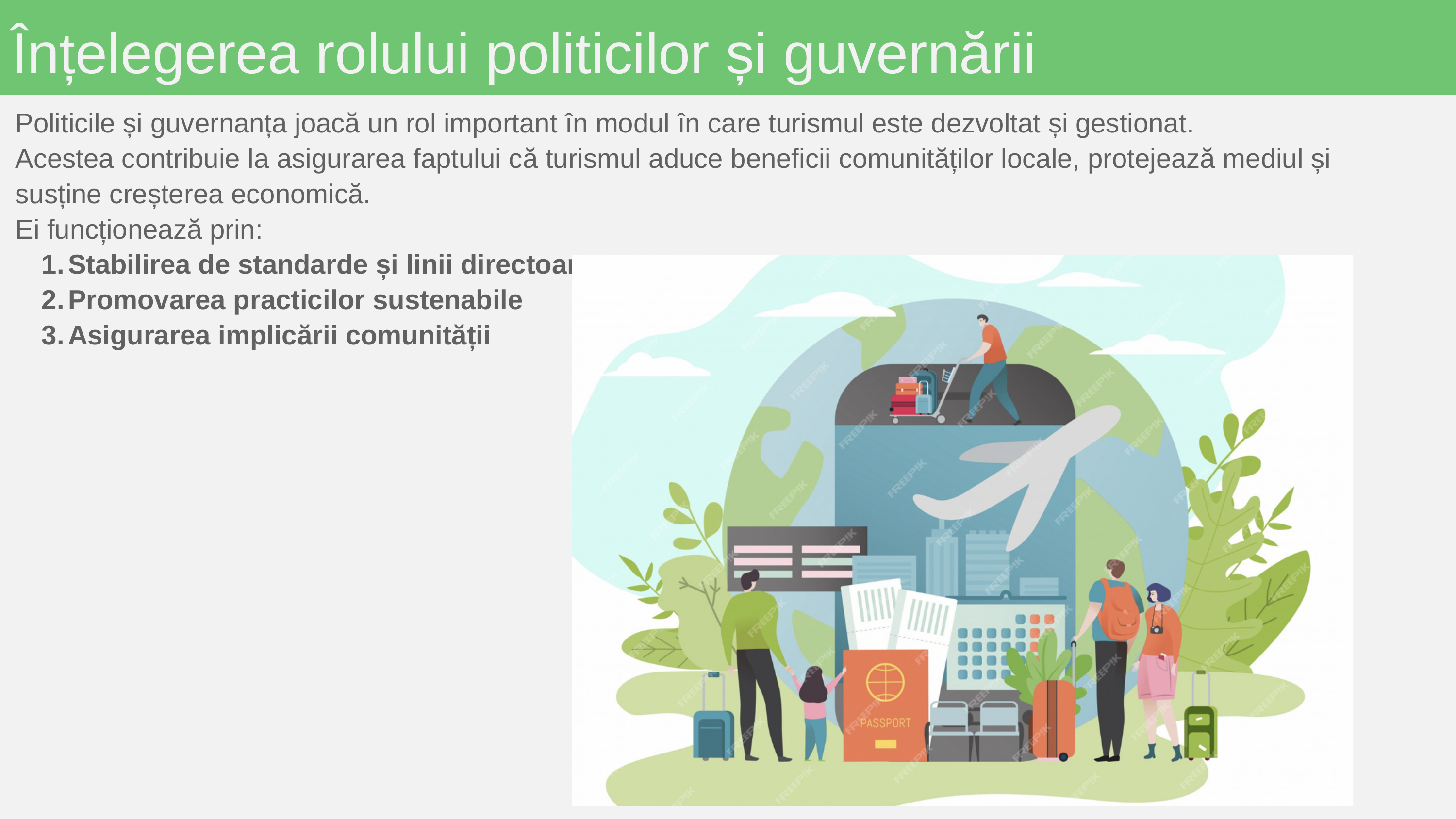

Înțelegerea rolului politicilor și guvernării
Politicile și guvernanța joacă un rol important în modul în care turismul este dezvoltat și gestionat.
Acestea contribuie la asigurarea faptului că turismul aduce beneficii comunităților locale, protejează mediul și susține creșterea economică.
Ei funcționează prin:
Stabilirea de standarde și linii directoare
Promovarea practicilor sustenabile
Asigurarea implicării comunității